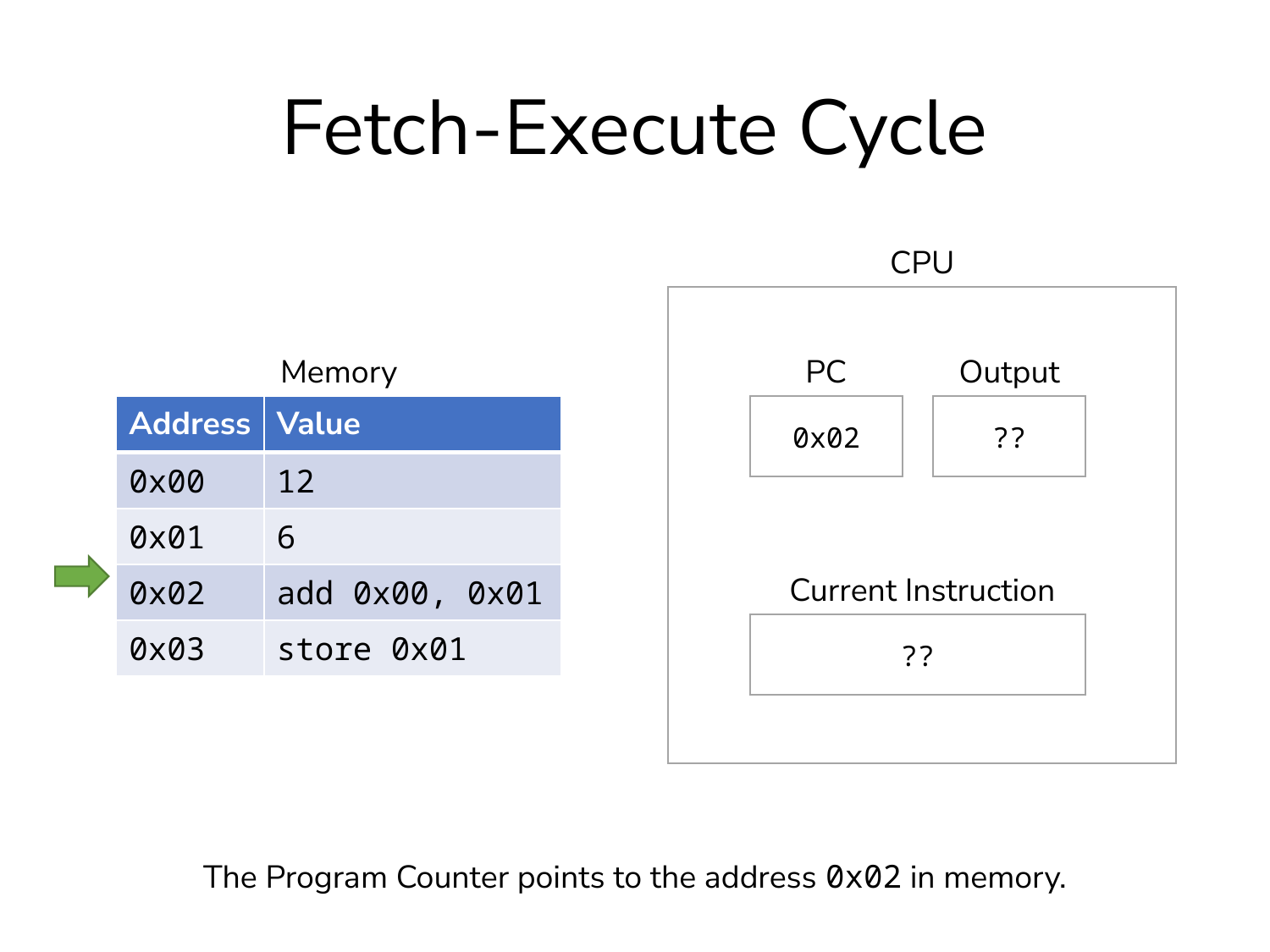

# Fetch-Execute Cycle
CPU

Memory
PC
Output
| Address | Value |
| --- | --- |
| 0x00 | 12 |
| 0x01 | 6 |
| 0x02 | add 0x00, 0x01 |
| 0x03 | store 0x01 |
0x02
??

Current Instruction
??
The Program Counter points to the address 0x02 in memory.